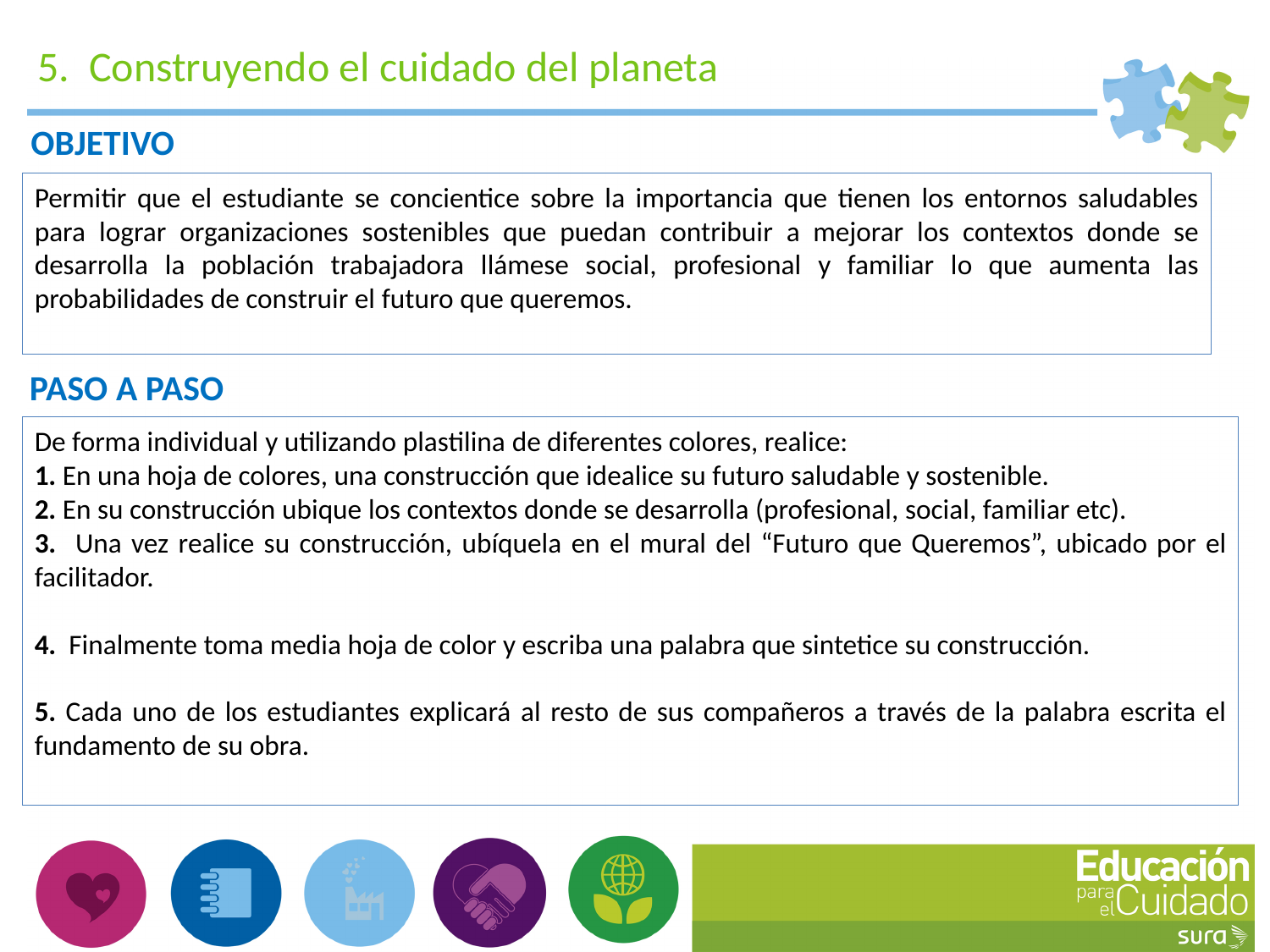

5.  Construyendo el cuidado del planeta
OBJETIVO
Permitir que el estudiante se concientice sobre la importancia que tienen los entornos saludables para lograr organizaciones sostenibles que puedan contribuir a mejorar los contextos donde se desarrolla la población trabajadora llámese social, profesional y familiar lo que aumenta las probabilidades de construir el futuro que queremos.

PASO A PASO
De forma individual y utilizando plastilina de diferentes colores, realice:
1. En una hoja de colores, una construcción que idealice su futuro saludable y sostenible.
2. En su construcción ubique los contextos donde se desarrolla (profesional, social, familiar etc).
3.  Una vez realice su construcción, ubíquela en el mural del “Futuro que Queremos”, ubicado por el facilitador.

4.  Finalmente toma media hoja de color y escriba una palabra que sintetice su construcción.

5. Cada uno de los estudiantes explicará al resto de sus compañeros a través de la palabra escrita el fundamento de su obra.